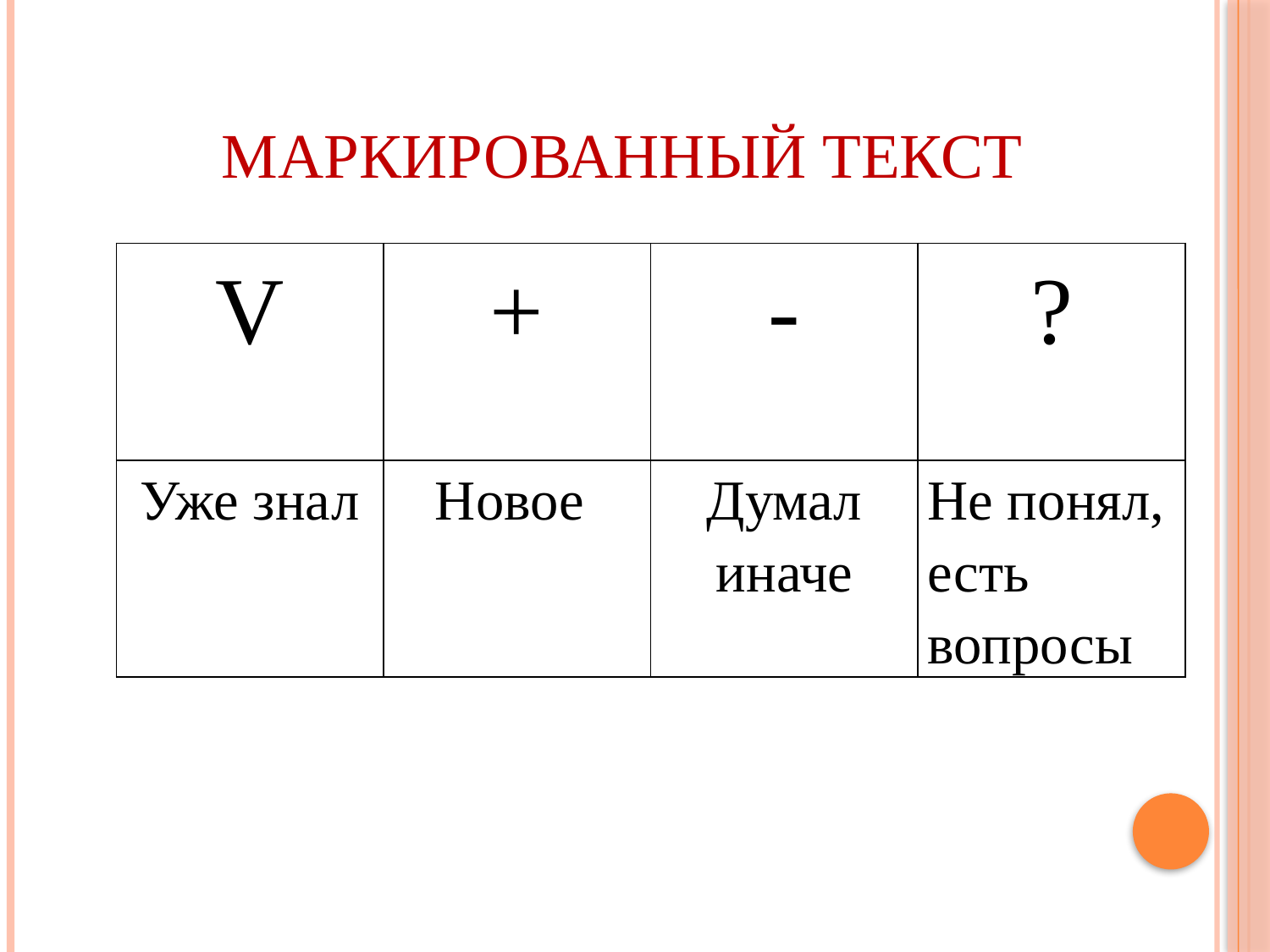

# МАРКИРОВАННЫЙ ТЕКСТ
| V | + | - | ? |
| --- | --- | --- | --- |
| Уже знал | Новое | Думал иначе | Не понял, есть вопросы |